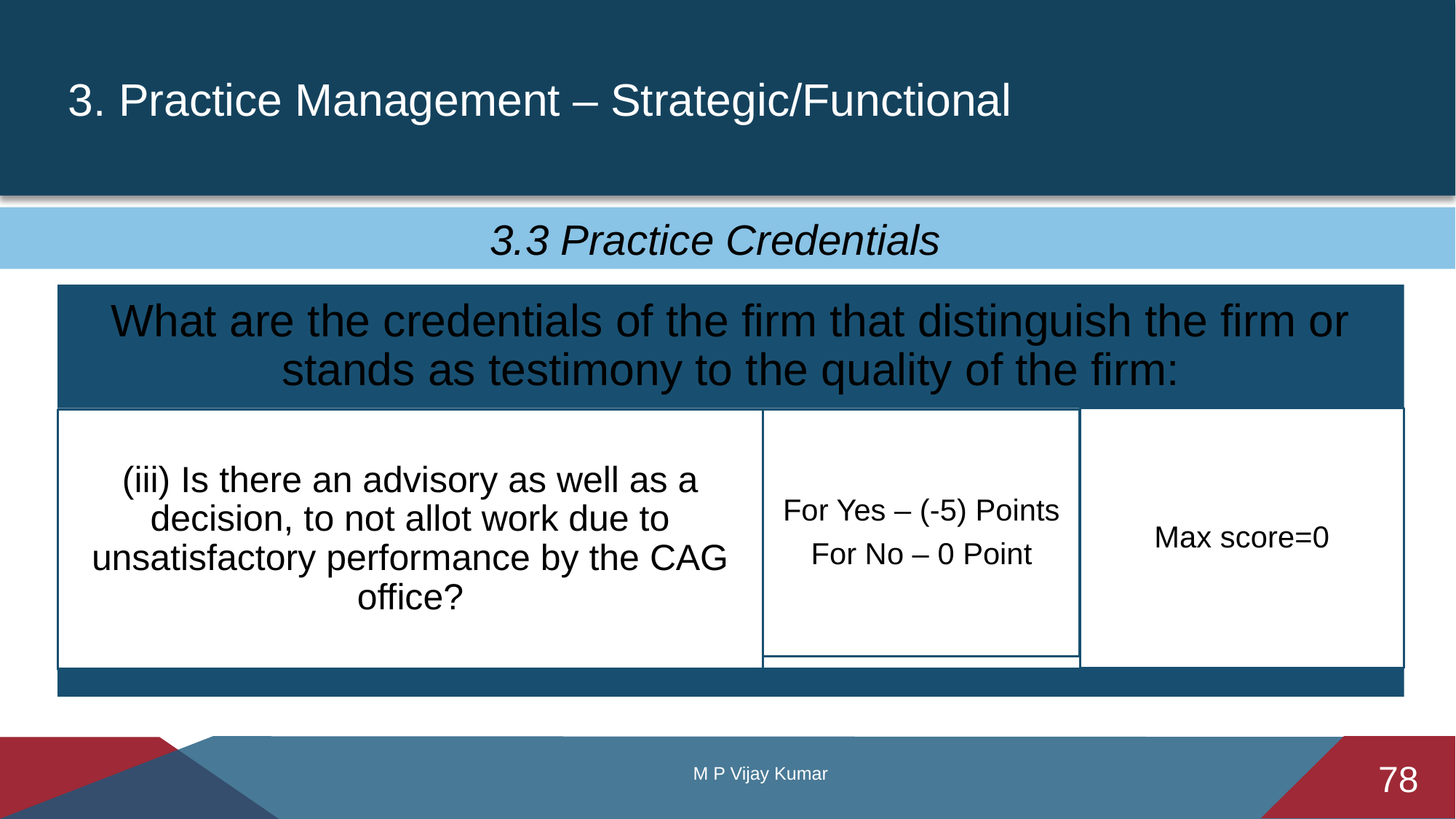

3. Practice Management – Strategic/Functional
3.3 Practice Credentials
What are the credentials of the firm that distinguish the firm or stands as testimony to the quality of the firm:
(iii) Is there an advisory as well as a decision, to not allot work due to unsatisfactory performance by the CAG office?
For Yes – (-5) Points
For No – 0 Point
Max score=0